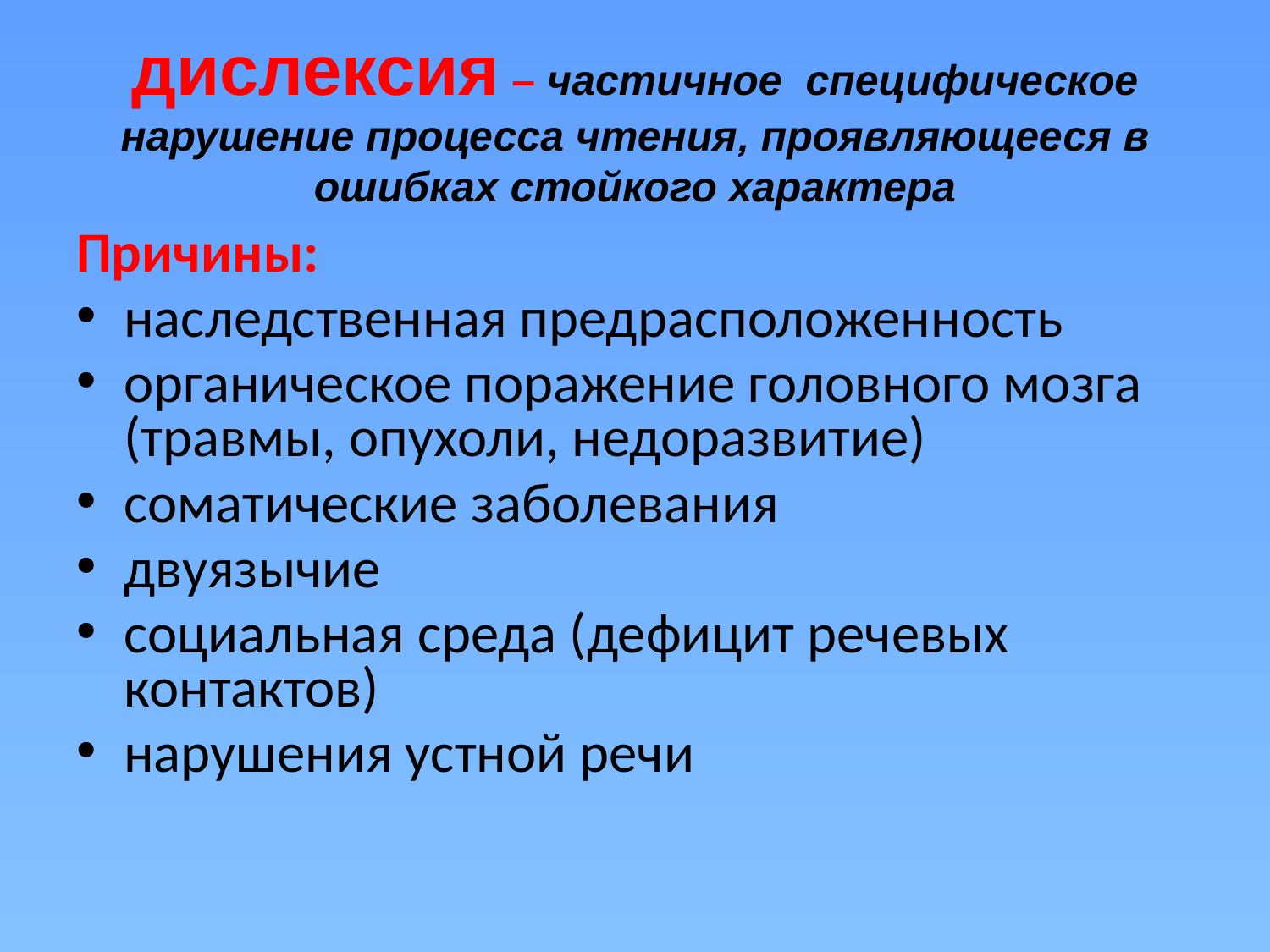

# дислексия – частичное  специфическое нарушение процесса чтения, проявляющееся в ошибках стойкого характера
Причины:
наследственная предрасположенность
органическое поражение головного мозга (травмы, опухоли, недоразвитие)
соматические заболевания
двуязычие
социальная среда (дефицит речевых контактов)
нарушения устной речи